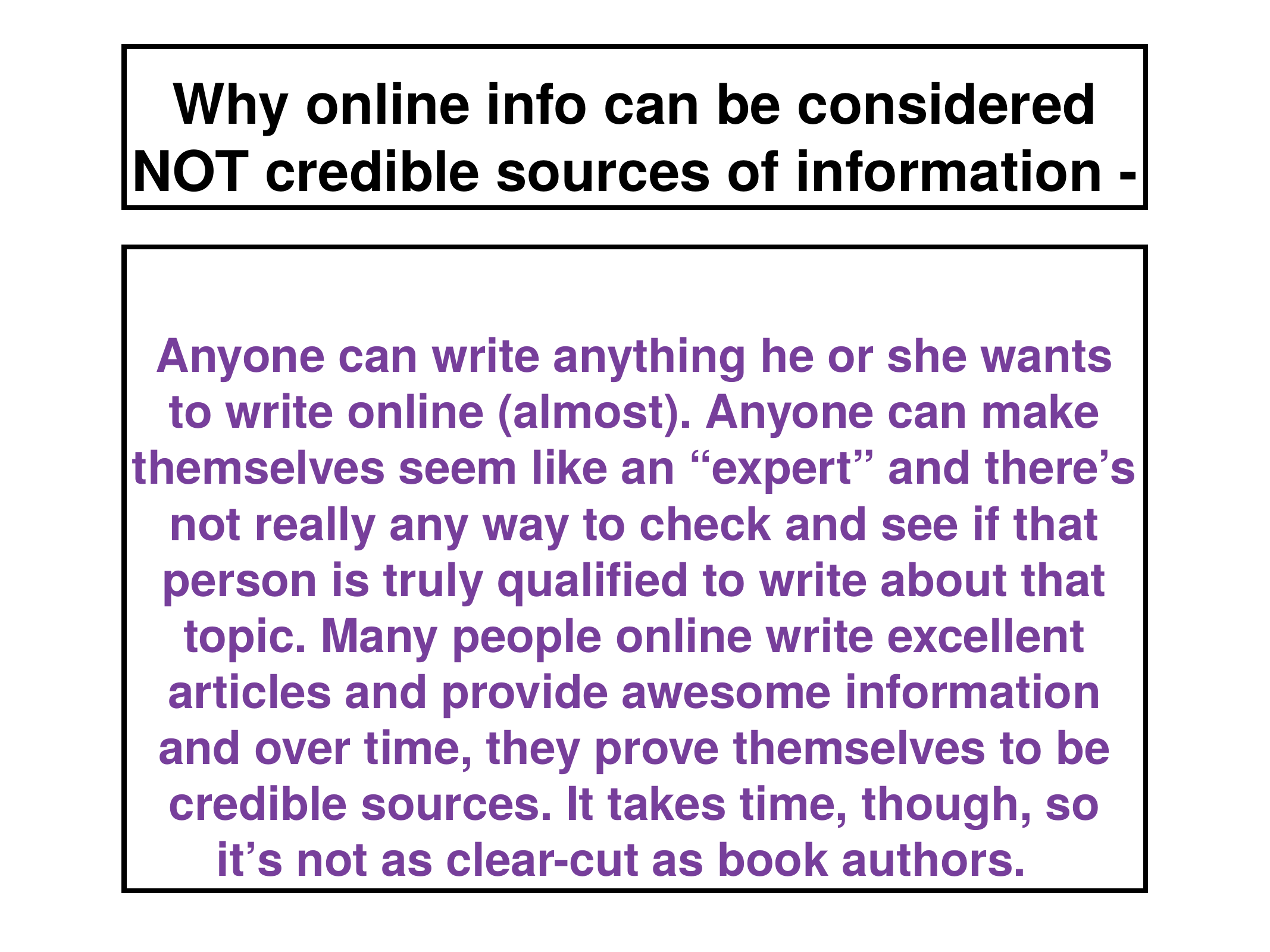

# Why online info can be considered NOT credible sources of information -
Anyone can write anything he or she wants to write online (almost). Anyone can make themselves seem like an “expert” and there’s not really any way to check and see if that person is truly qualified to write about that topic. Many people online write excellent articles and provide awesome information and over time, they prove themselves to be credible sources. It takes time, though, so it’s not as clear-cut as book authors.